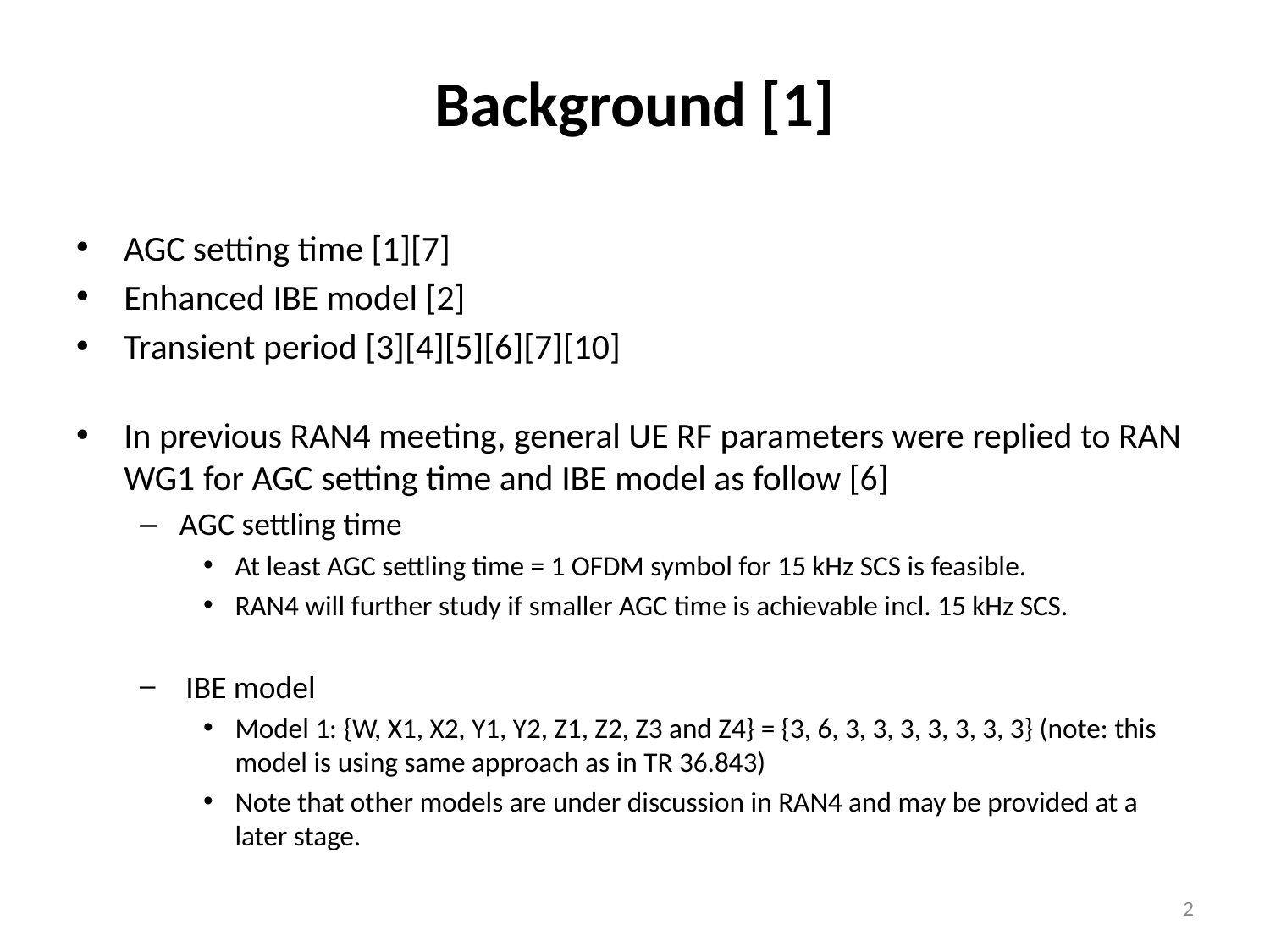

# Background [1]
AGC setting time [1][7]
Enhanced IBE model [2]
Transient period [3][4][5][6][7][10]

In previous RAN4 meeting, general UE RF parameters were replied to RAN WG1 for AGC setting time and IBE model as follow [6]
AGC settling time
At least AGC settling time = 1 OFDM symbol for 15 kHz SCS is feasible.
RAN4 will further study if smaller AGC time is achievable incl. 15 kHz SCS.

 IBE model
Model 1: {W, X1, X2, Y1, Y2, Z1, Z2, Z3 and Z4} = {3, 6, 3, 3, 3, 3, 3, 3, 3} (note: this model is using same approach as in TR 36.843)
Note that other models are under discussion in RAN4 and may be provided at a later stage.

2